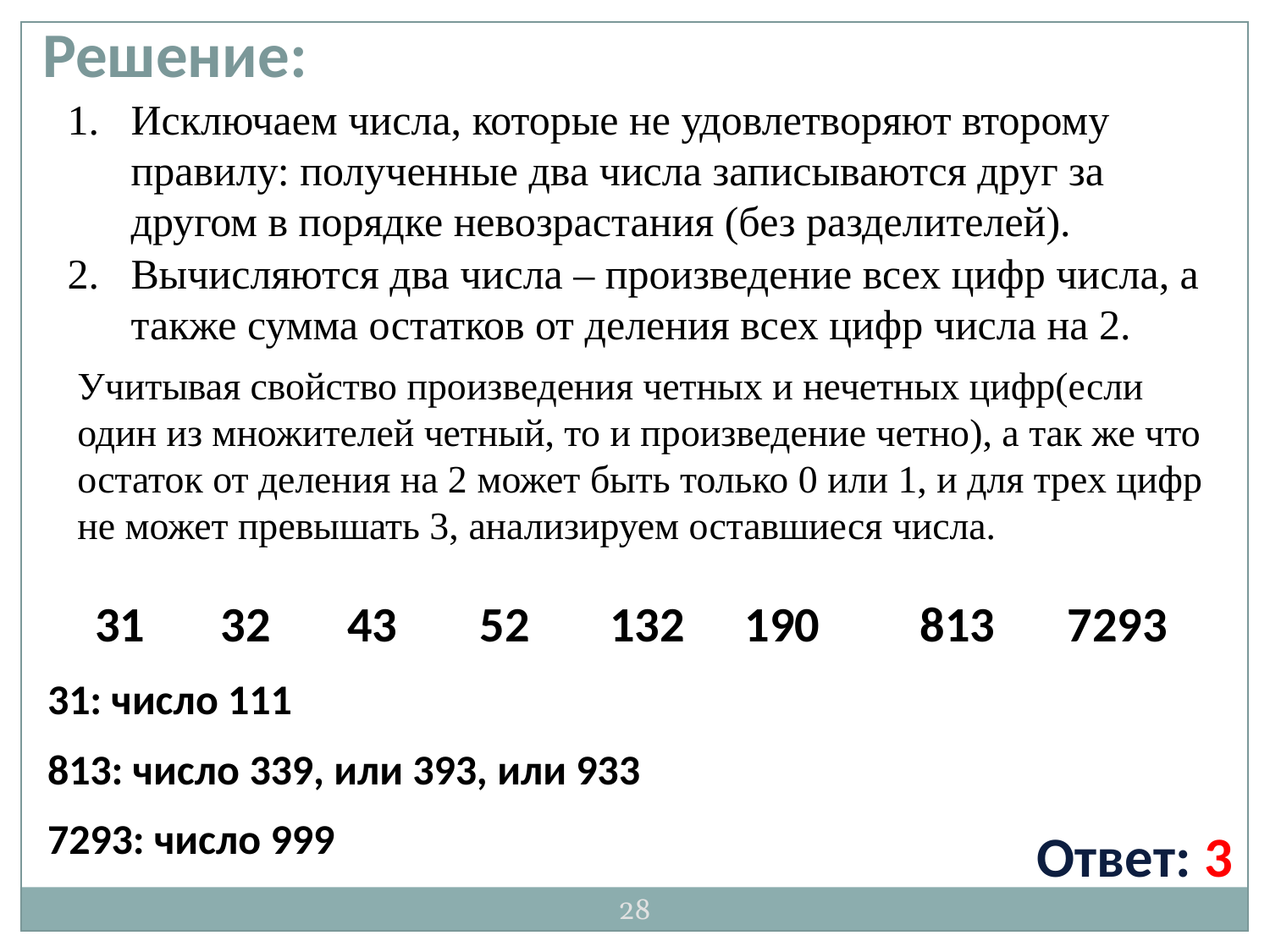

Решение:
Исключаем числа, которые не удовлетворяют второму правилу: полученные два числа записываются друг за другом в порядке невозрастания (без разделителей).
Вычисляются два числа – произведение всех цифр числа, а также сумма остатков от деления всех цифр числа на 2.
Учитывая свойство произведения четных и нечетных цифр(если один из множителей четный, то и произведение четно), а так же что остаток от деления на 2 может быть только 0 или 1, и для трех цифр не может превышать 3, анализируем оставшиеся числа.
31
32
43
52
132
190
813
7293
31: число 111
813: число 339, или 393, или 933
7293: число 999
Ответ: 3
28